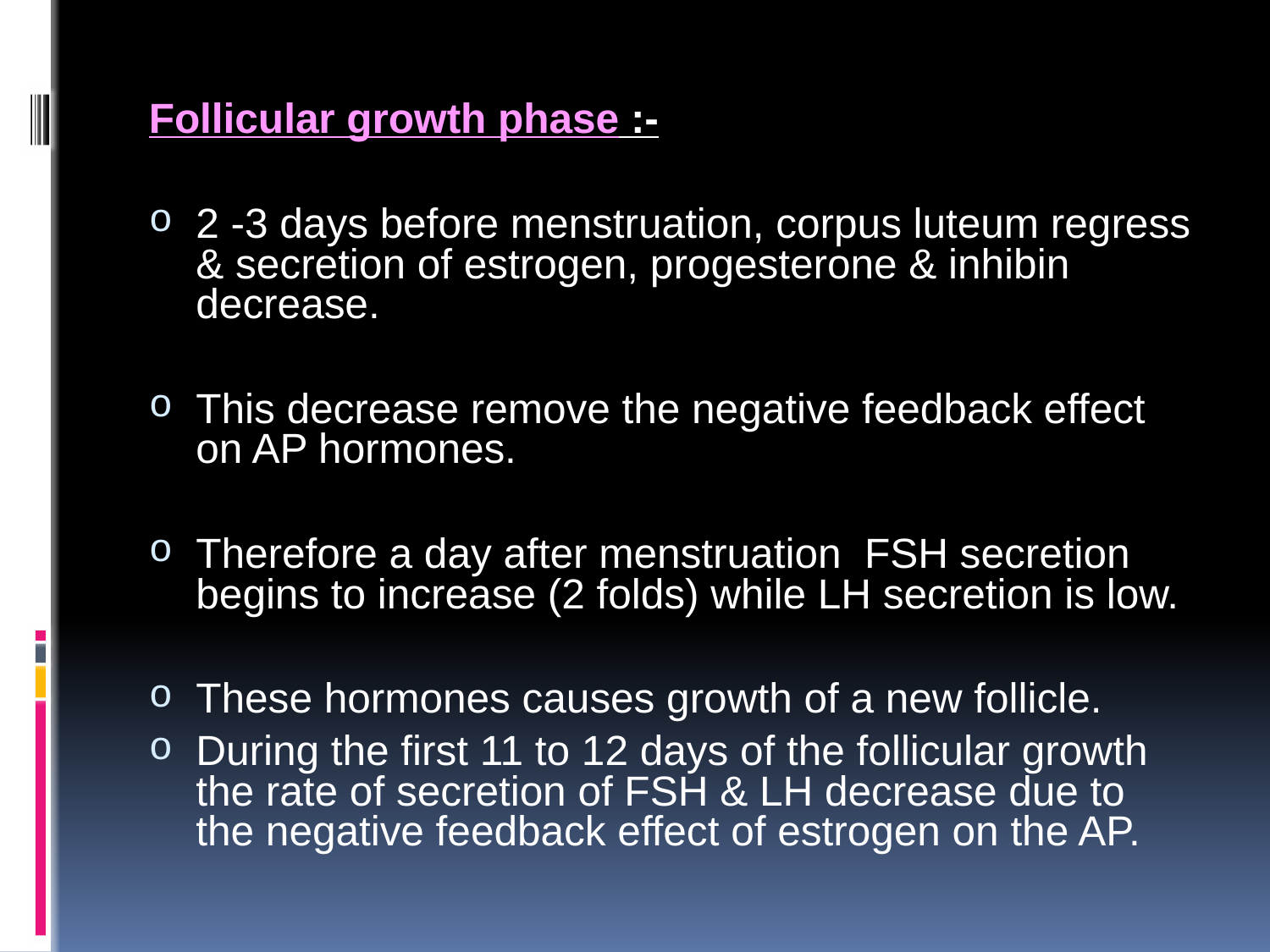

Follicular growth phase :-

2 -3 days before menstruation, corpus luteum regress & secretion of estrogen, progesterone & inhibin decrease.

This decrease remove the negative feedback effect on AP hormones.

Therefore a day after menstruation  FSH secretion begins to increase (2 folds) while LH secretion is low.

These hormones causes growth of a new follicle.
During the first 11 to 12 days of the follicular growth the rate of secretion of FSH & LH decrease due to the negative feedback effect of estrogen on the AP.